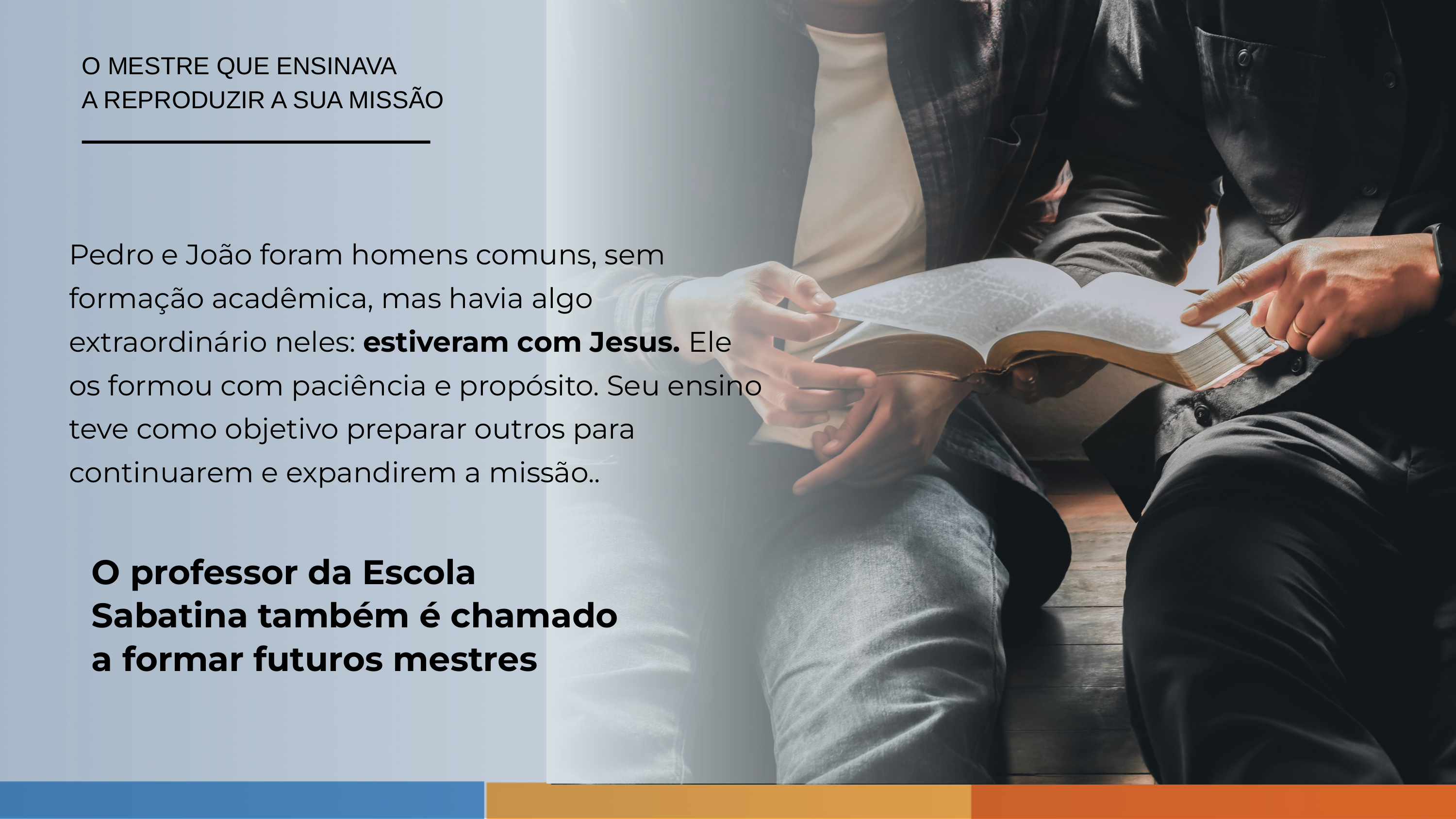

O MESTRE QUE ENSINAVA
A REPRODUZIR A SUA MISSÃO

Pedro e João foram homens comuns, sem formação acadêmica, mas havia algo extraordinário neles: estiveram com Jesus. Ele os formou com paciência e propósito. Seu ensino teve como objetivo preparar outros para continuarem e expandirem a missão..
O professor da Escola Sabatina também é chamado a formar futuros mestres